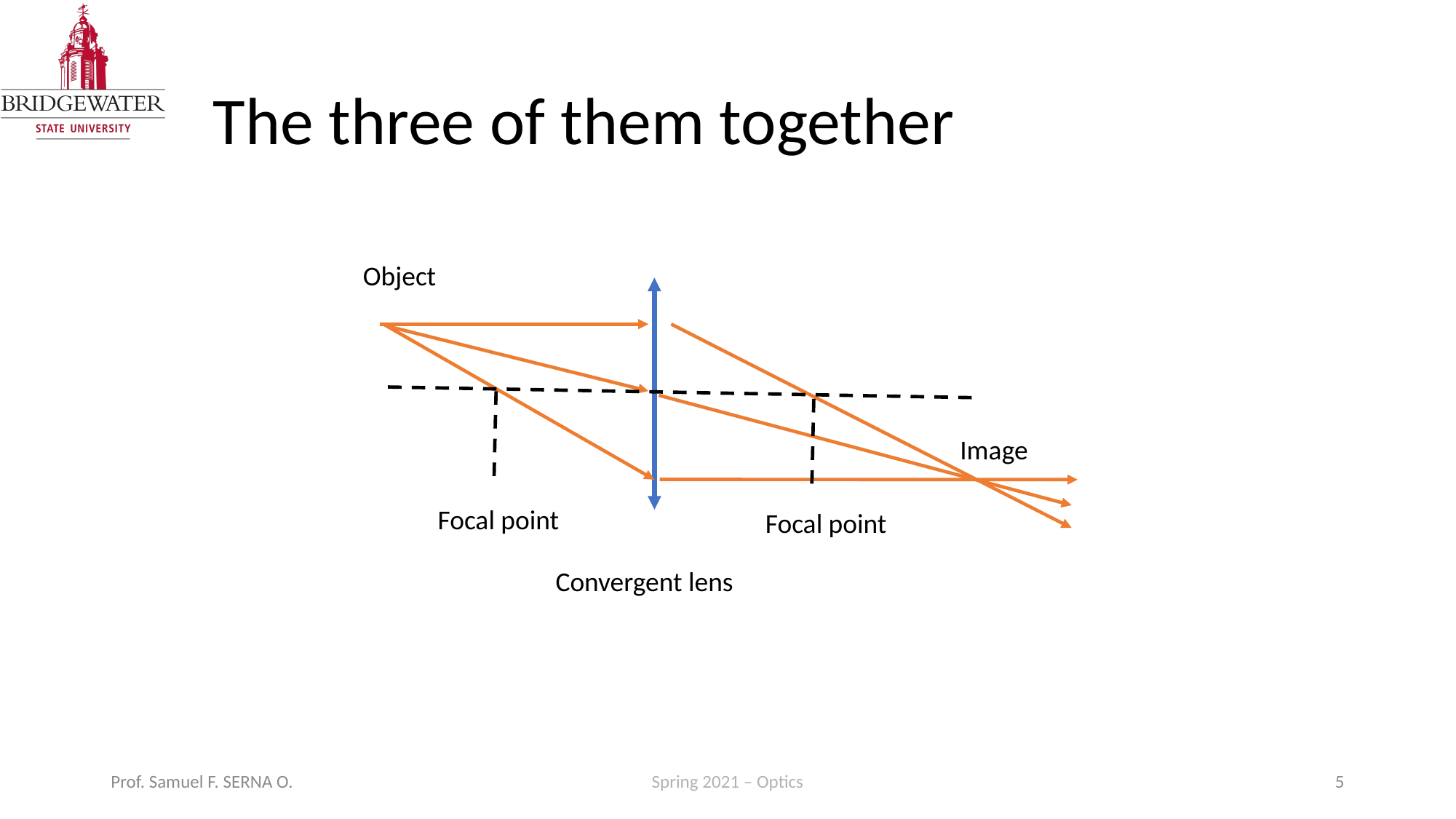

# The three of them together
Object
Image
Focal point
Focal point
Convergent lens
Prof. Samuel F. SERNA O.
Spring 2021 – Optics
5